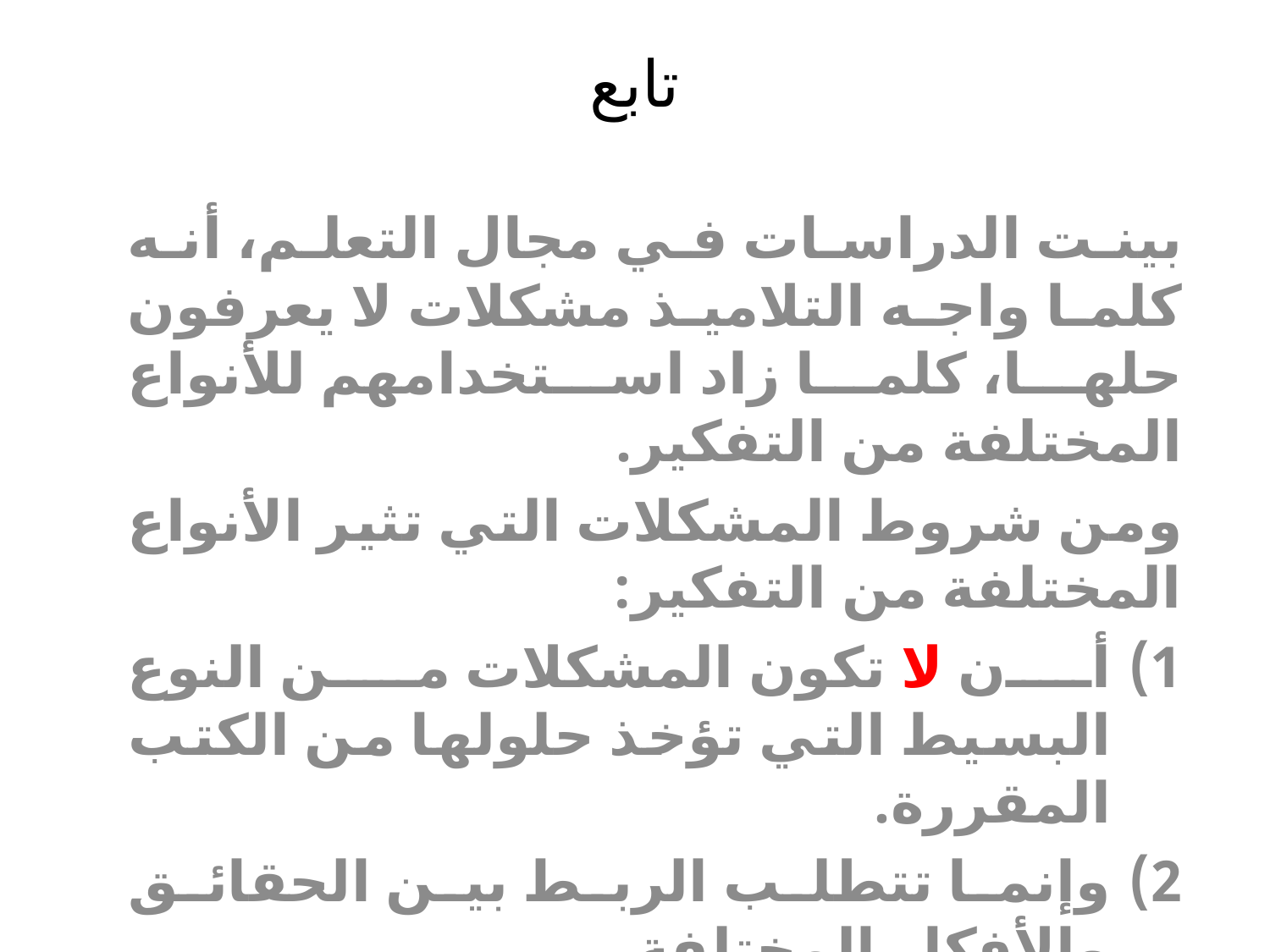

# تابع
بينت الدراسات في مجال التعلم، أنه كلما واجه التلاميذ مشكلات لا يعرفون حلها، كلما زاد استخدامهم للأنواع المختلفة من التفكير.
ومن شروط المشكلات التي تثير الأنواع المختلفة من التفكير:
أن لا تكون المشكلات من النوع البسيط التي تؤخذ حلولها من الكتب المقررة.
وإنما تتطلب الربط بين الحقائق والأفكار المختلفة.
أن تكون المشكلات حقيقية مأخوذة من الواقع.